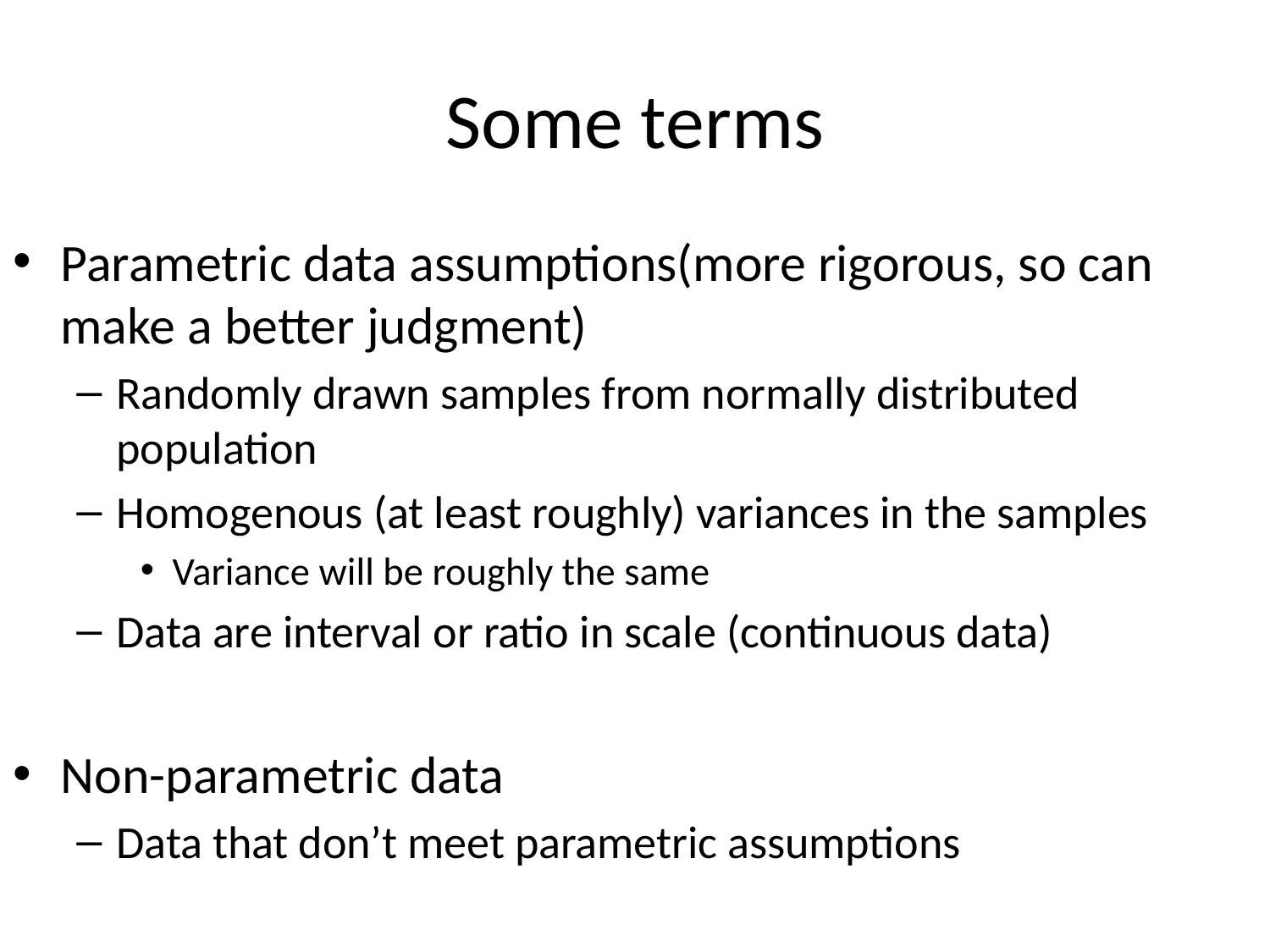

# Some terms
Parametric data assumptions(more rigorous, so can make a better judgment)
Randomly drawn samples from normally distributed population
Homogenous (at least roughly) variances in the samples
Variance will be roughly the same
Data are interval or ratio in scale (continuous data)

Non-parametric data
Data that don’t meet parametric assumptions